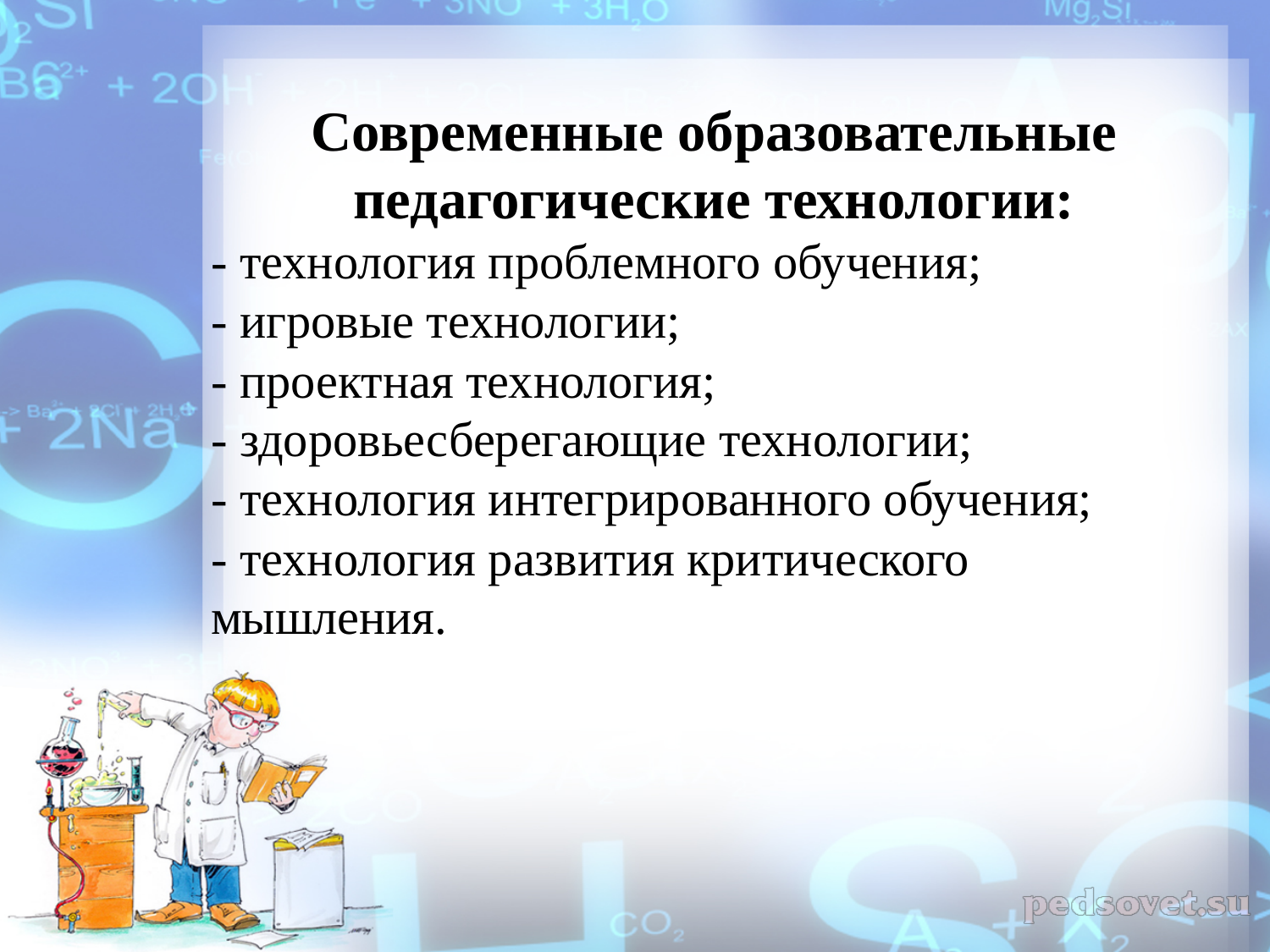

Современные образовательные педагогические технологии:
- технология проблемного обучения;
- игровые технологии;
- проектная технология;
- здоровьесберегающие технологии;
- технология интегрированного обучения;
- технология развития критического мышления.